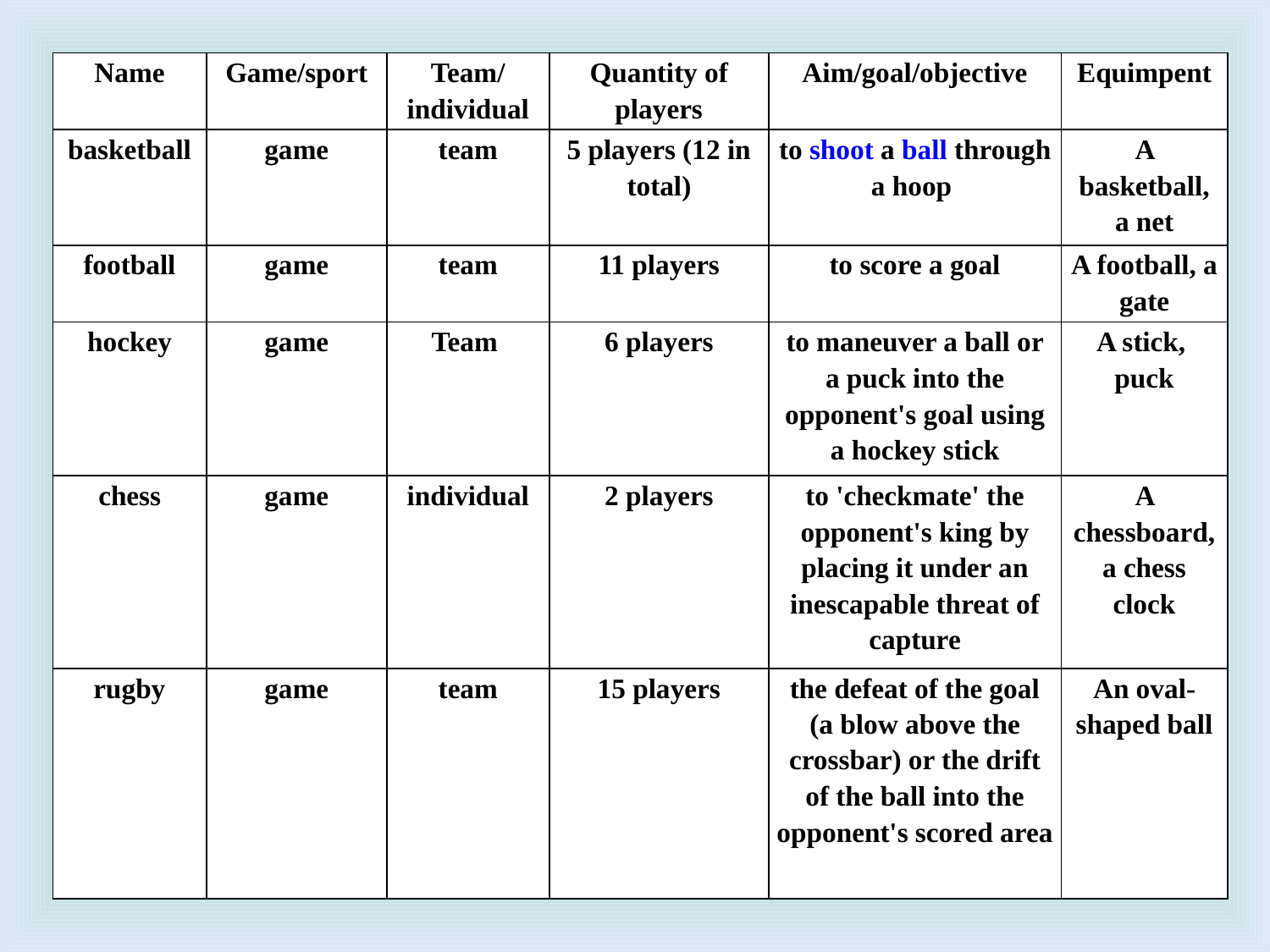

| Name | Game/sport | Team/individual | Quantity of players | Aim/goal/objective | Equimpent |
| --- | --- | --- | --- | --- | --- |
| basketball | game | team | 5 players (12 in total) | to shoot a ball through a hoop | A basketball, a net |
| football | game | team | 11 players | to score a goal | A football, a gate |
| hockey | game | Team | 6 players | to maneuver a ball or a puck into the opponent's goal using a hockey stick | A stick, puck |
| chess | game | individual | 2 players | to 'checkmate' the opponent's king by placing it under an inescapable threat of capture | A chessboard, a chess clock |
| rugby | game | team | 15 players | the defeat of the goal (a blow above the crossbar) or the drift of the ball into the opponent's scored area | An oval-shaped ball |